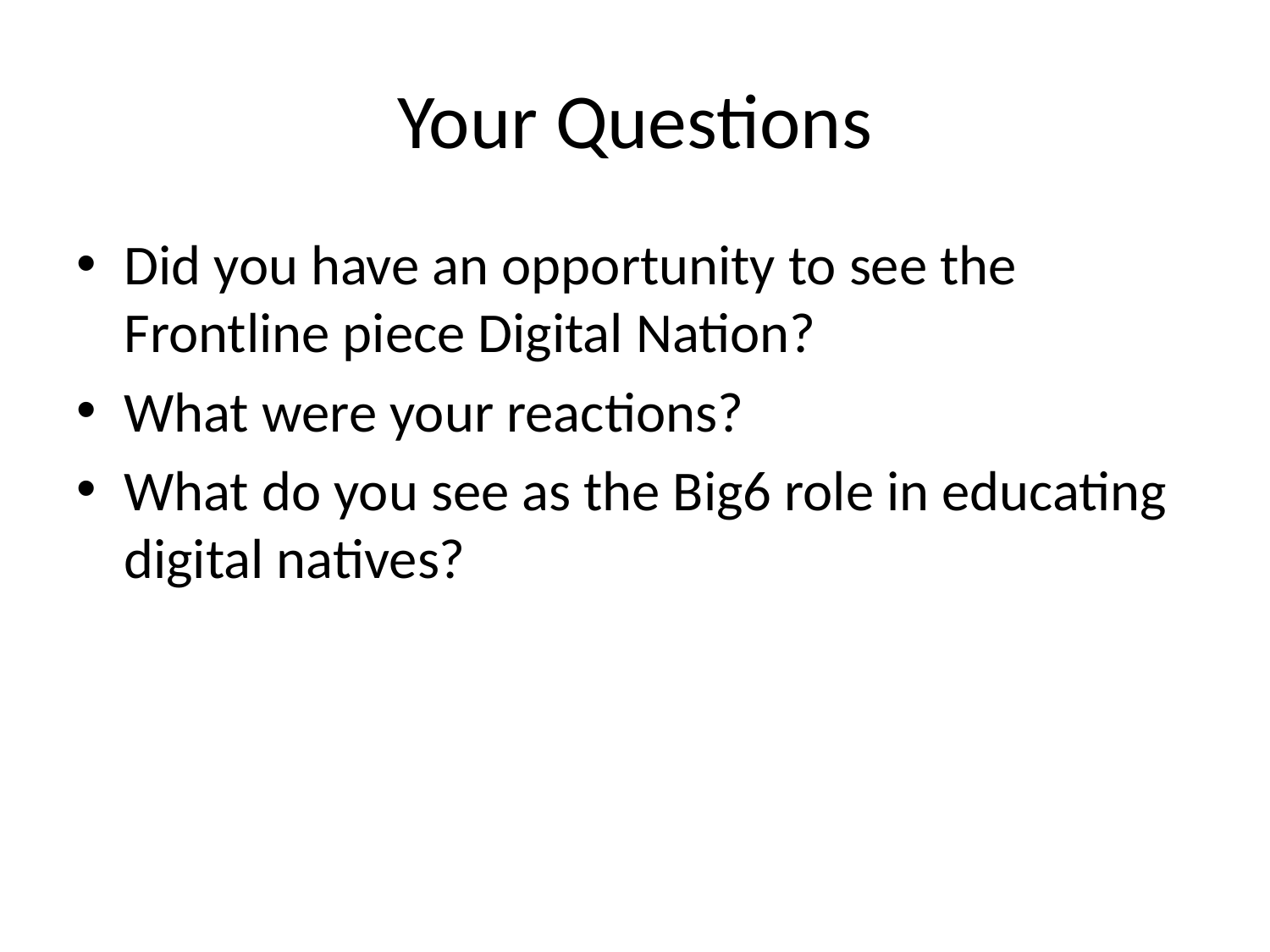

# Your Questions
Did you have an opportunity to see the Frontline piece Digital Nation?
What were your reactions?
What do you see as the Big6 role in educating digital natives?